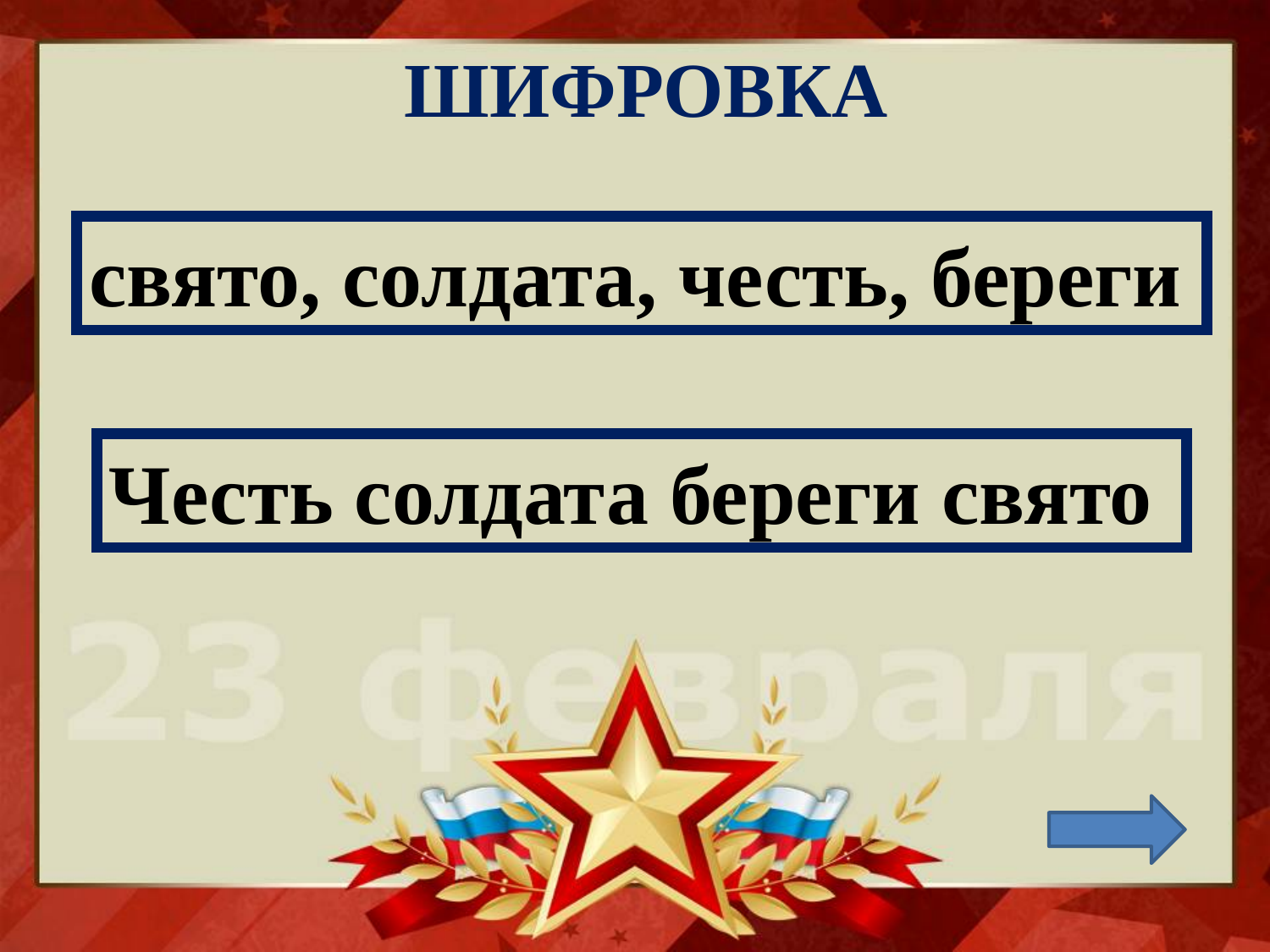

# ШИФРОВКА
свято, солдата, честь, береги
Честь солдата береги свято